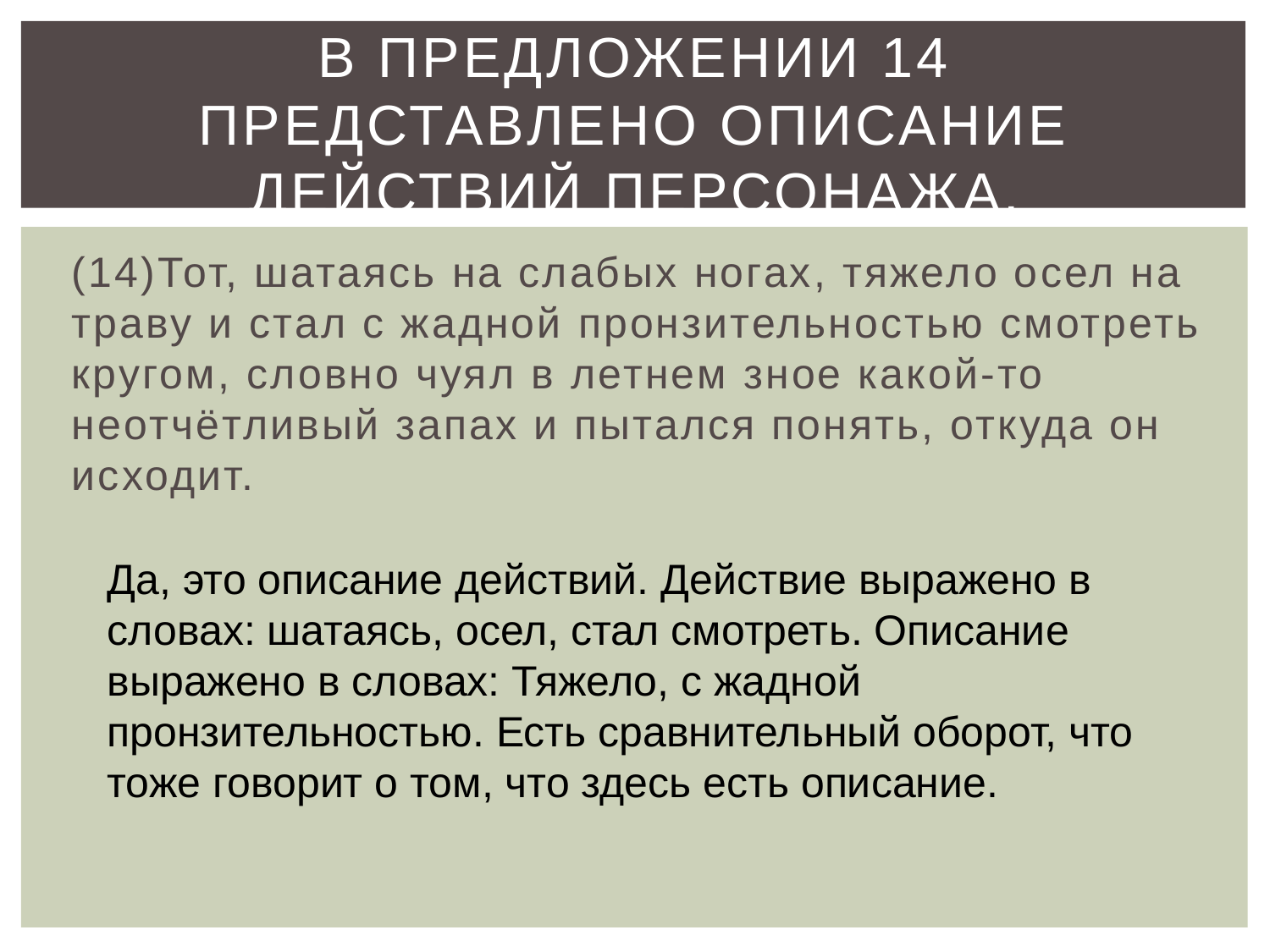

# В предложении 14 представлено описание действий персонажа.
(14)Тот, шатаясь на слабых ногах, тяжело осел на траву и стал с жадной пронзительностью смотреть кругом, словно чуял в летнем зное какой-то неотчётливый запах и пытался понять, откуда он исходит.
Да, это описание действий. Действие выражено в словах: шатаясь, осел, стал смотреть. Описание выражено в словах: Тяжело, с жадной пронзительностью. Есть сравнительный оборот, что тоже говорит о том, что здесь есть описание.